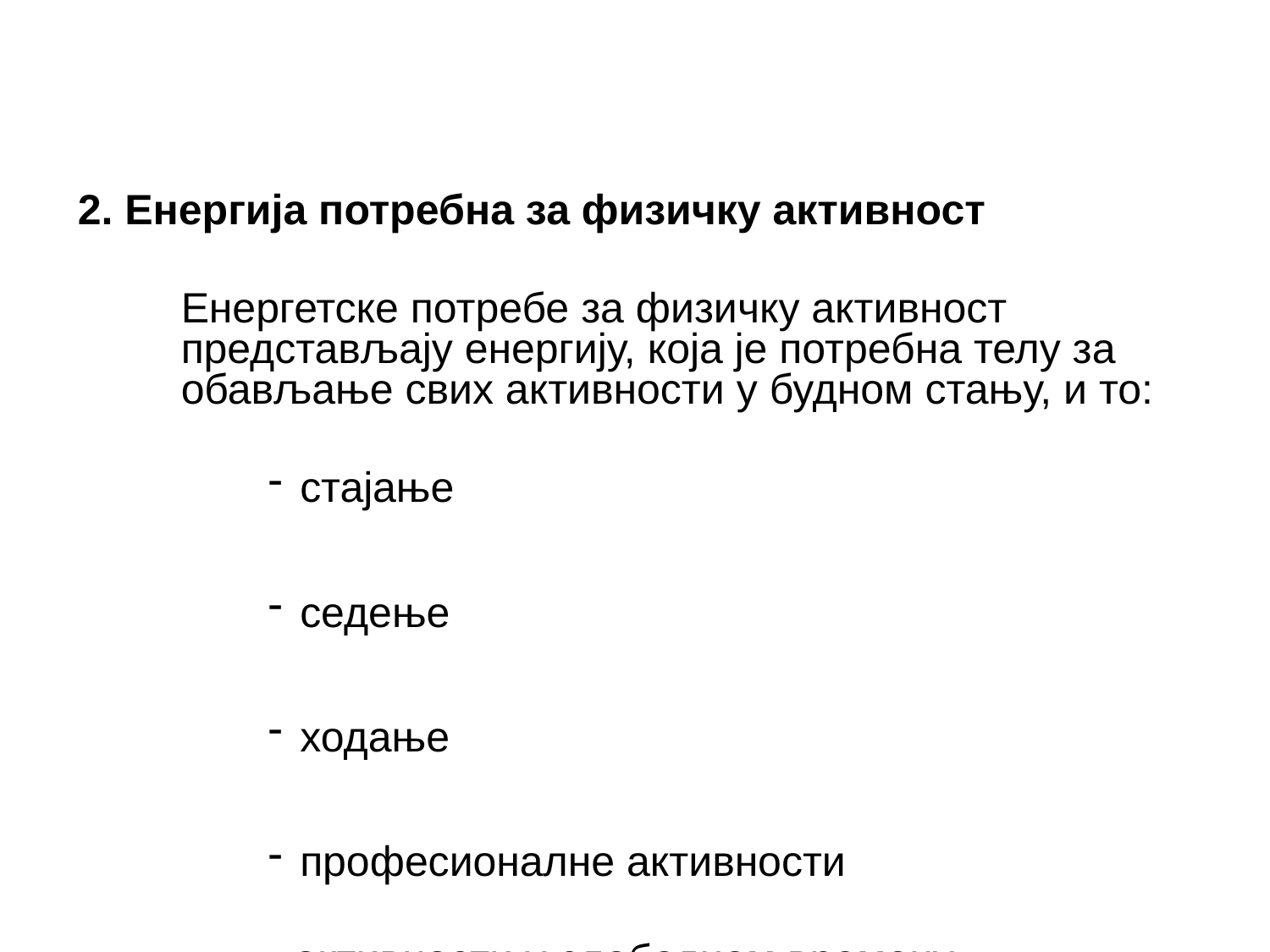

2. Енергија потребна за физичку активност

	Енергетске потребе за физичку активност представљају енергију, која је потребна телу за обављање свих активности у будном стању, и то:

стајање

седење

ходање

професионалне активности

- активности у слободном времену